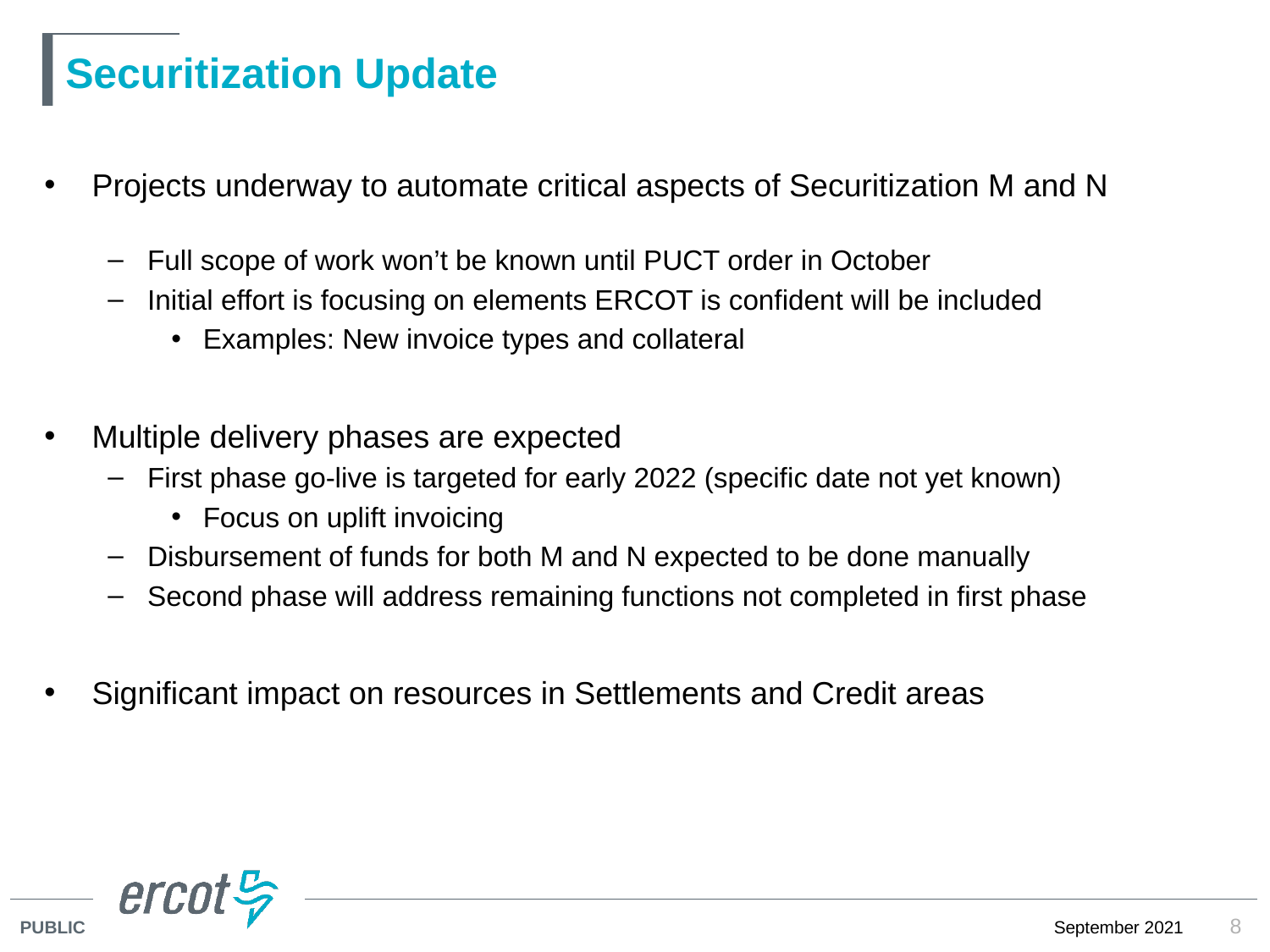

# Securitization Update
Projects underway to automate critical aspects of Securitization M and N
Full scope of work won’t be known until PUCT order in October
Initial effort is focusing on elements ERCOT is confident will be included
Examples: New invoice types and collateral

Multiple delivery phases are expected
First phase go-live is targeted for early 2022 (specific date not yet known)
Focus on uplift invoicing
Disbursement of funds for both M and N expected to be done manually
Second phase will address remaining functions not completed in first phase

Significant impact on resources in Settlements and Credit areas
8